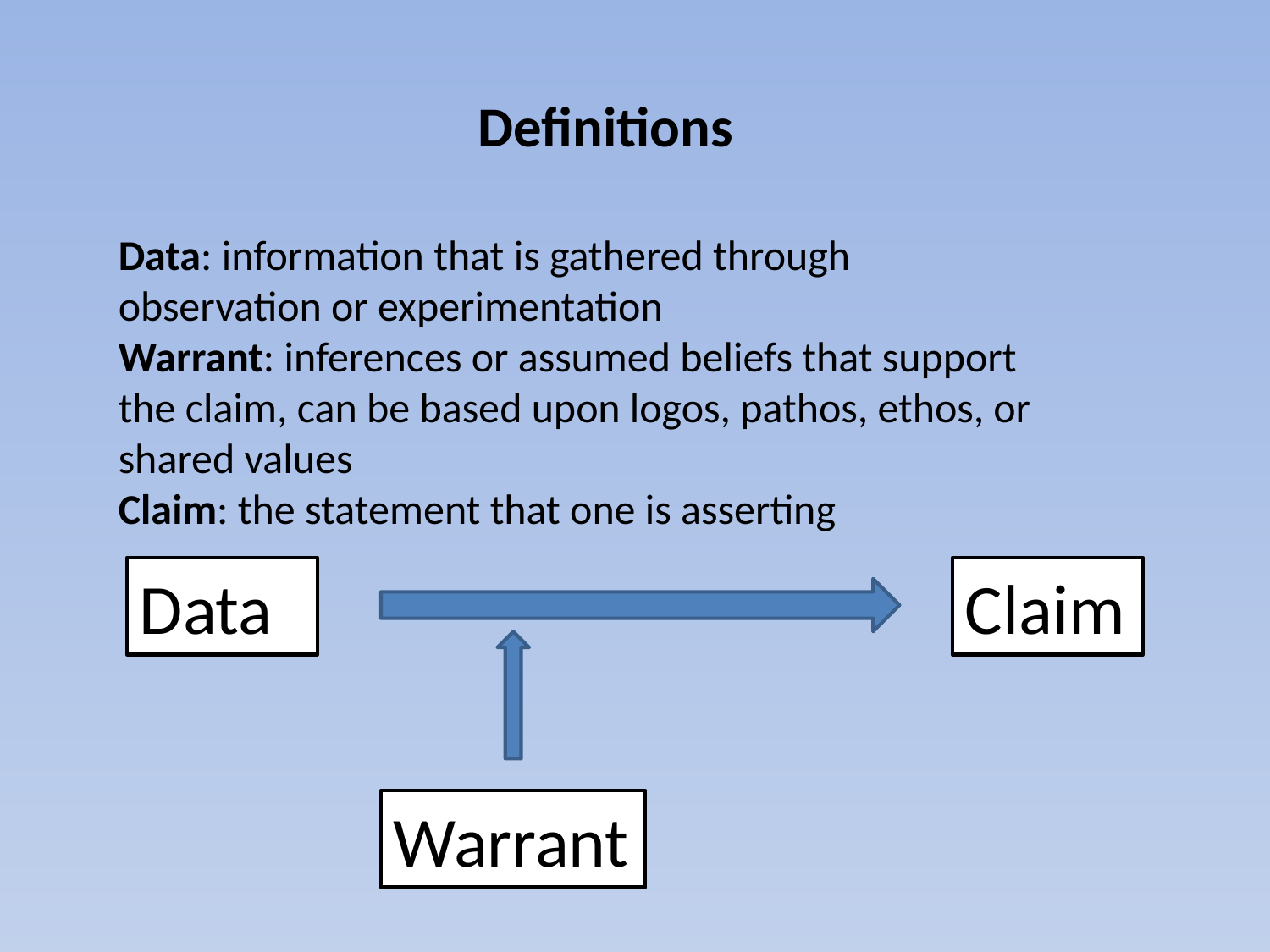

Definitions
Data: information that is gathered through observation or experimentation
Warrant: inferences or assumed beliefs that support the claim, can be based upon logos, pathos, ethos, or shared values
Claim: the statement that one is asserting
Data
Claim

Warrant